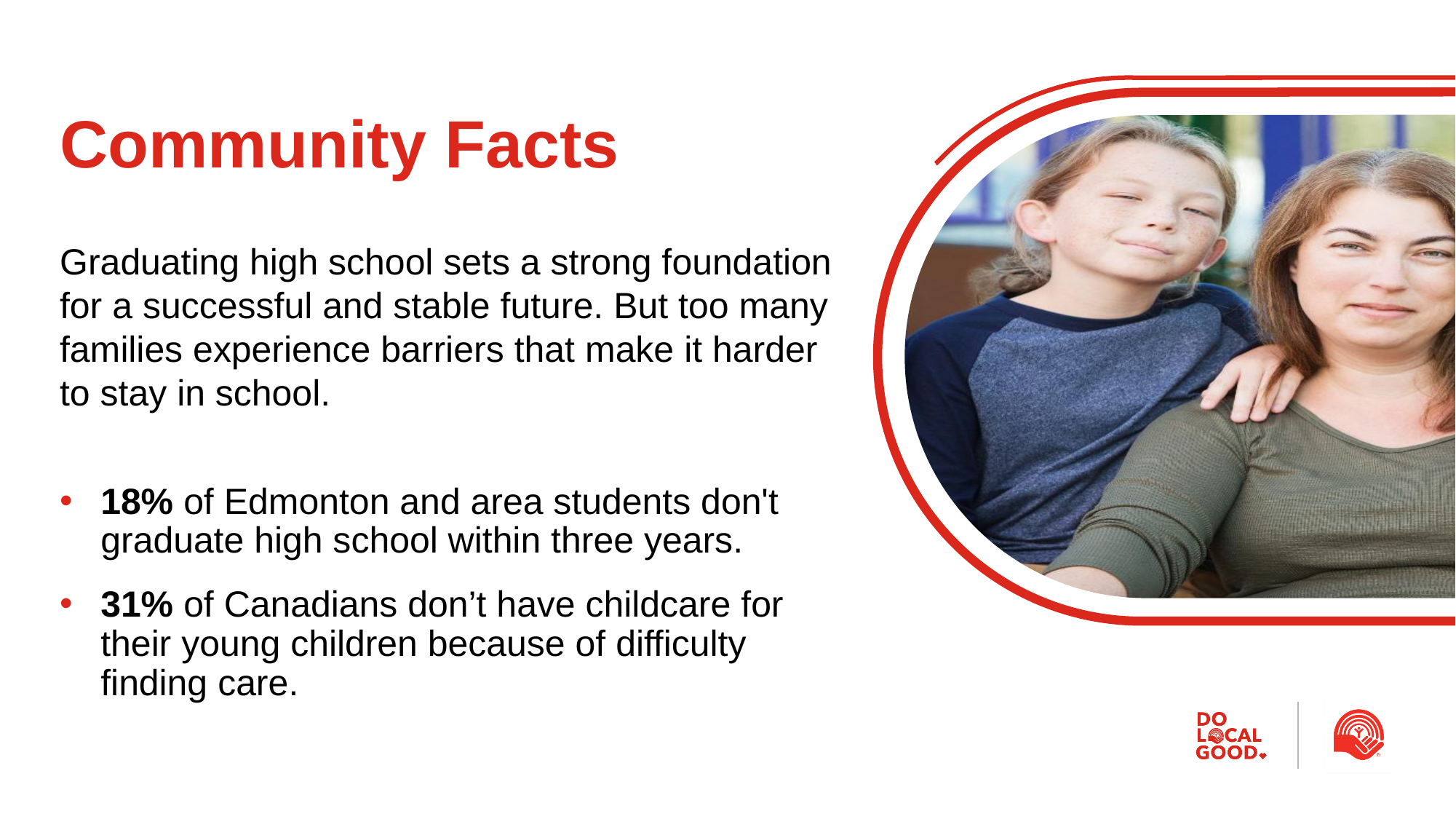

# Community Facts
Graduating high school sets a strong foundation for a successful and stable future. But too many families experience barriers that make it harder to stay in school.

18% of Edmonton and area students don't graduate high school within three years.
31% of Canadians don’t have childcare for their young children because of difficulty finding care.